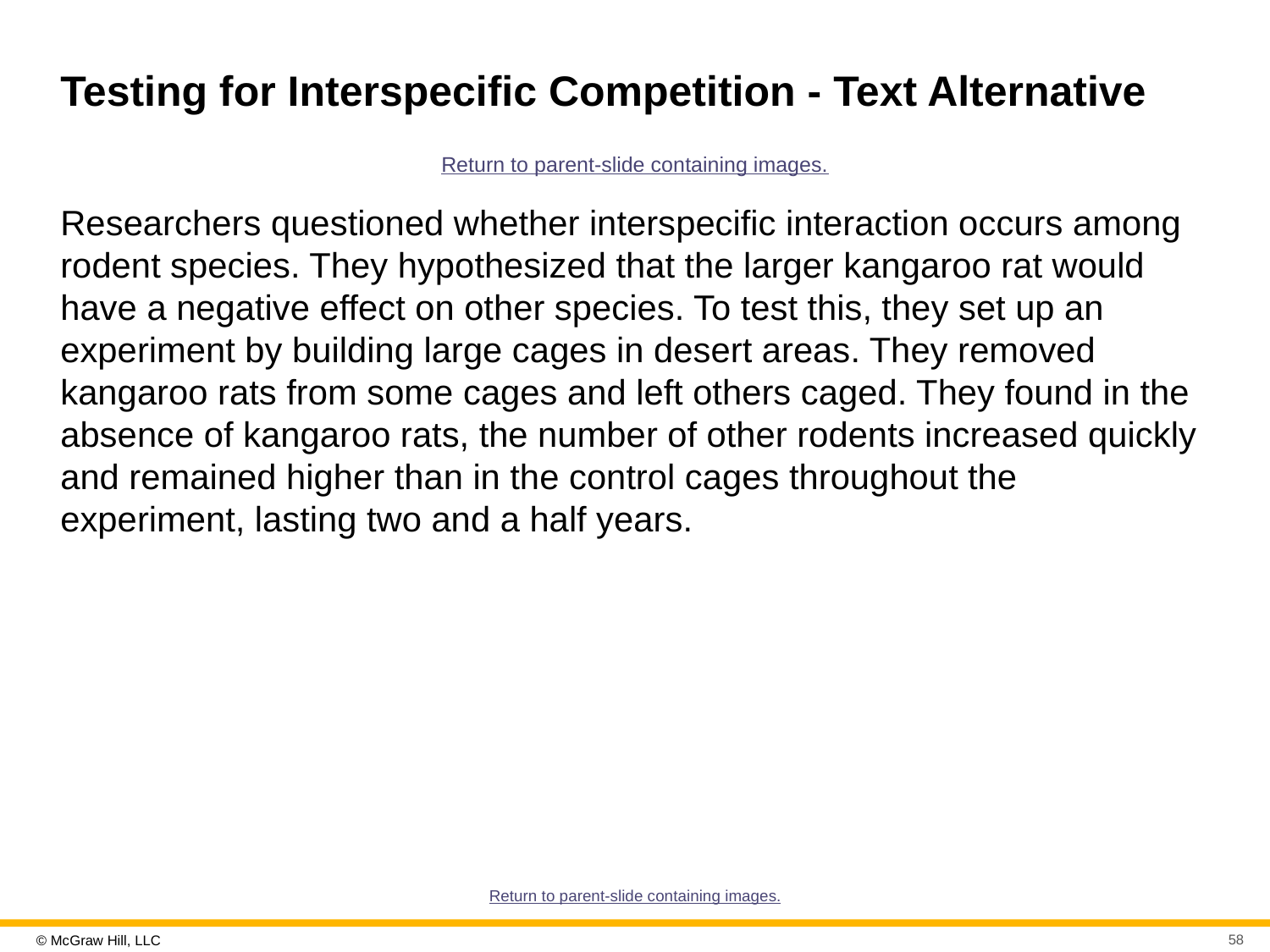

# Testing for Interspecific Competition - Text Alternative
Return to parent-slide containing images.
Researchers questioned whether interspecific interaction occurs among rodent species. They hypothesized that the larger kangaroo rat would have a negative effect on other species. To test this, they set up an experiment by building large cages in desert areas. They removed kangaroo rats from some cages and left others caged. They found in the absence of kangaroo rats, the number of other rodents increased quickly and remained higher than in the control cages throughout the experiment, lasting two and a half years.
Return to parent-slide containing images.
58